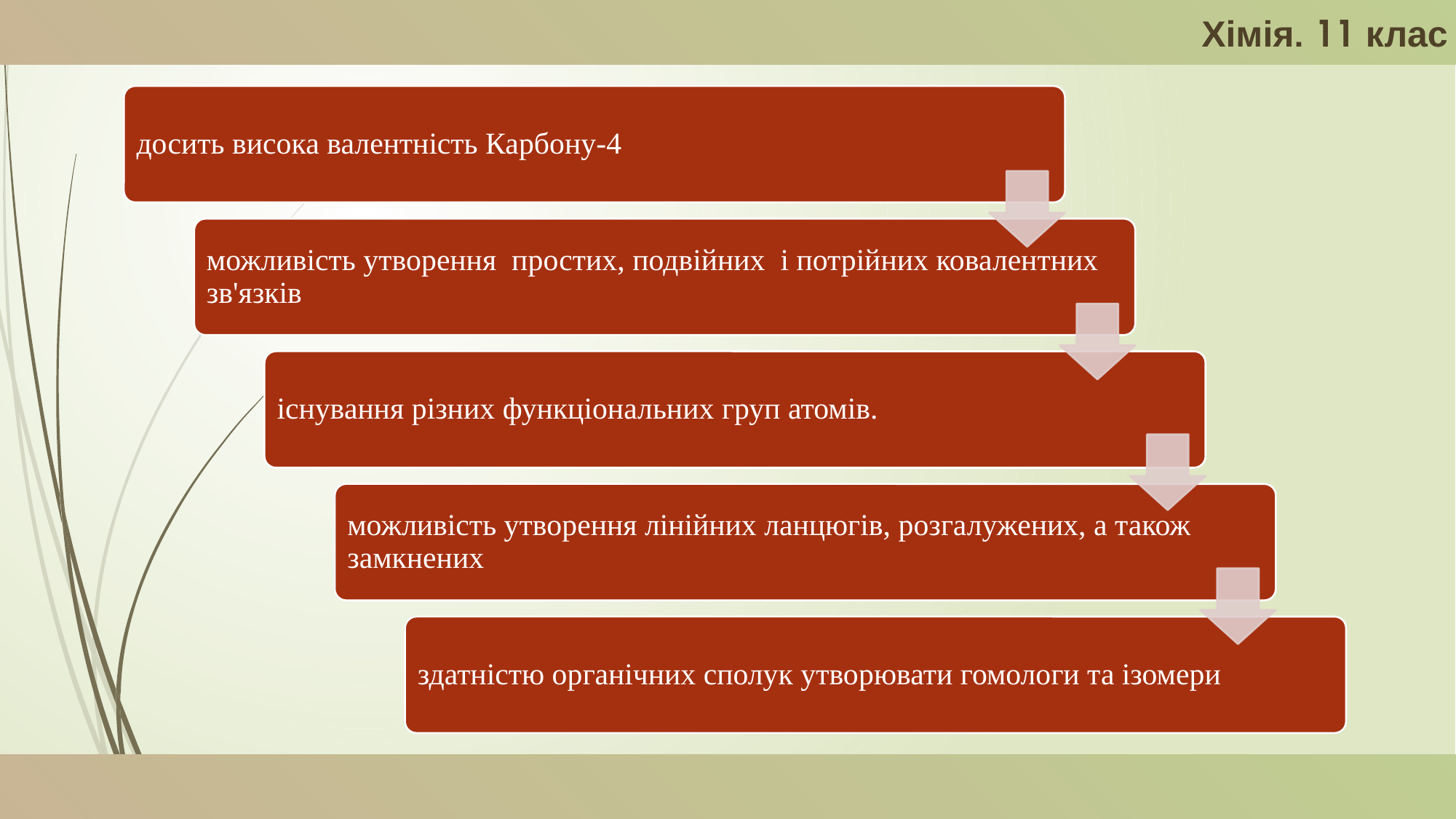

Хімія. 11 клас
досить висока валентність Карбону-4
можливість утворення  простих, подвійних  і потрійних ковалентних зв'язків
існування різних функціональних груп атомів.
можливість утворення лінійних ланцюгів, розгалужених, а також замкнених
здатністю органічних сполук утворювати гомологи та ізомери